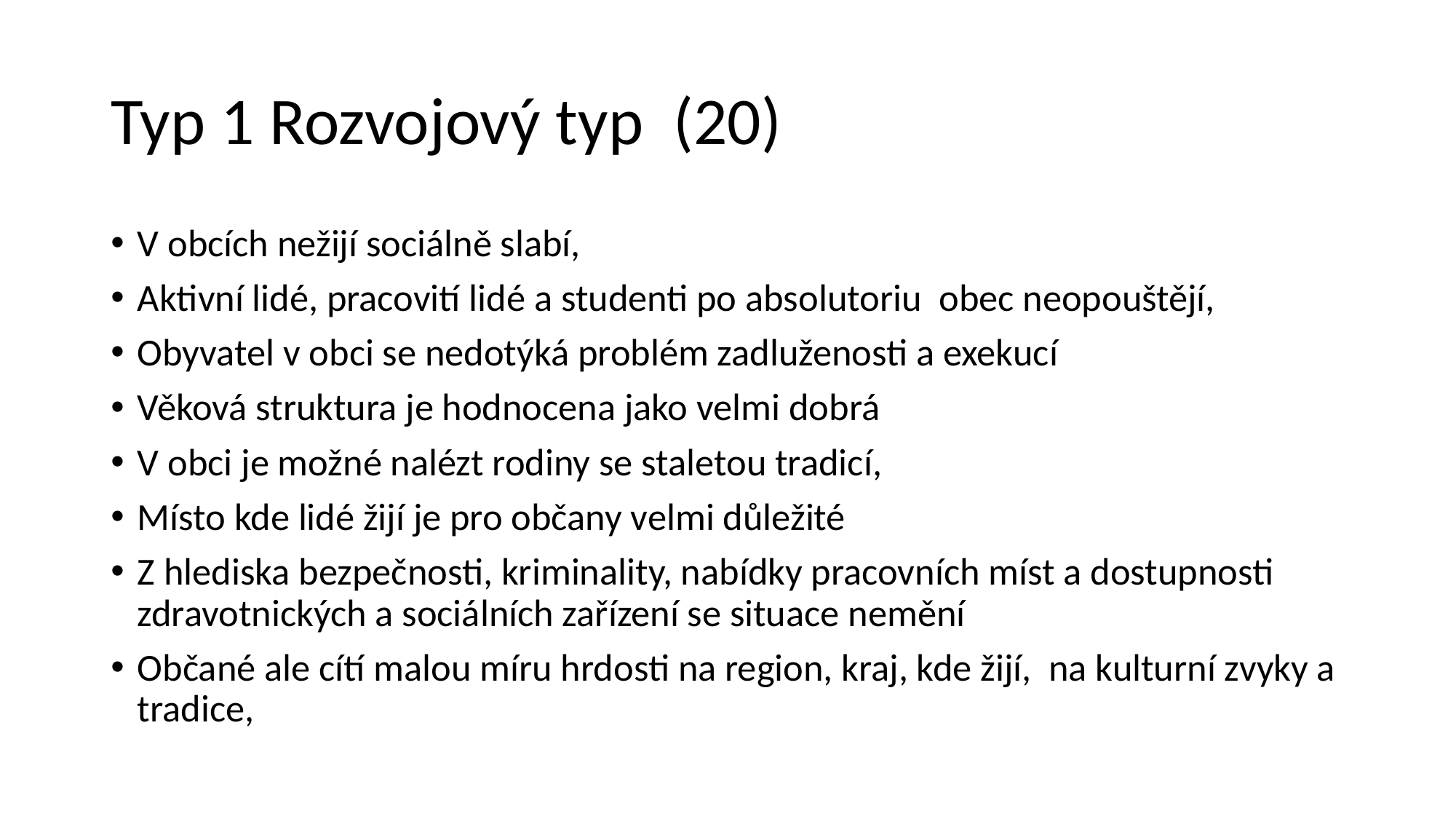

# Typ 1 Rozvojový typ  (20)
V obcích nežijí sociálně slabí,
Aktivní lidé, pracovití lidé a studenti po absolutoriu  obec neopouštějí,
Obyvatel v obci se nedotýká problém zadluženosti a exekucí
Věková struktura je hodnocena jako velmi dobrá
V obci je možné nalézt rodiny se staletou tradicí,
Místo kde lidé žijí je pro občany velmi důležité
Z hlediska bezpečnosti, kriminality, nabídky pracovních míst a dostupnosti zdravotnických a sociálních zařízení se situace nemění
Občané ale cítí malou míru hrdosti na region, kraj, kde žijí,  na kulturní zvyky a tradice,